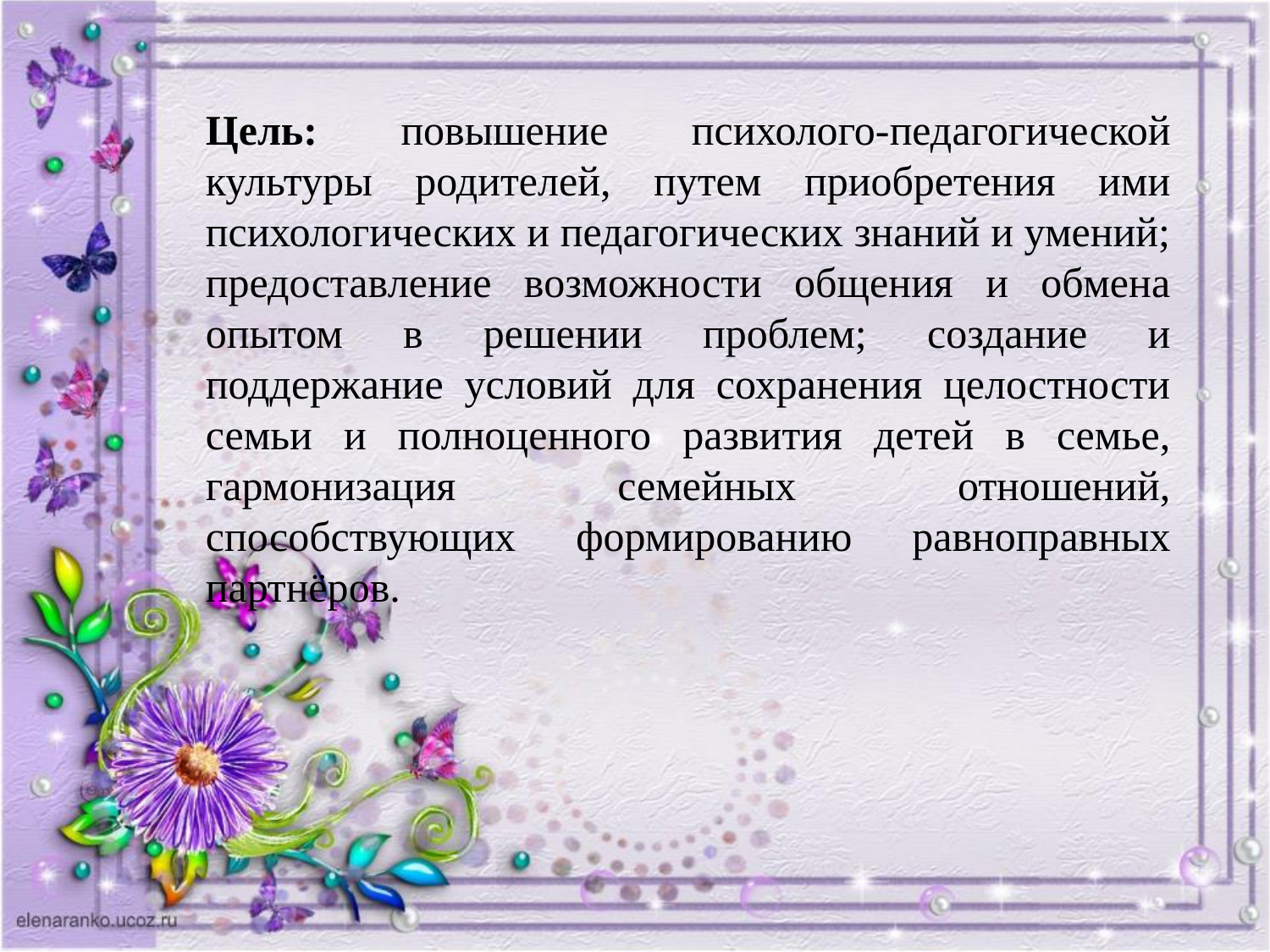

Цель: повышение психолого-педагогической культуры родителей, путем приобретения ими психологических и педагогических знаний и умений; предоставление возможности общения и обмена опытом в решении проблем; создание и поддержание условий для сохранения целостности семьи и полноценного развития детей в семье, гармонизация семейных отношений, способствующих формированию равноправных партнёров.